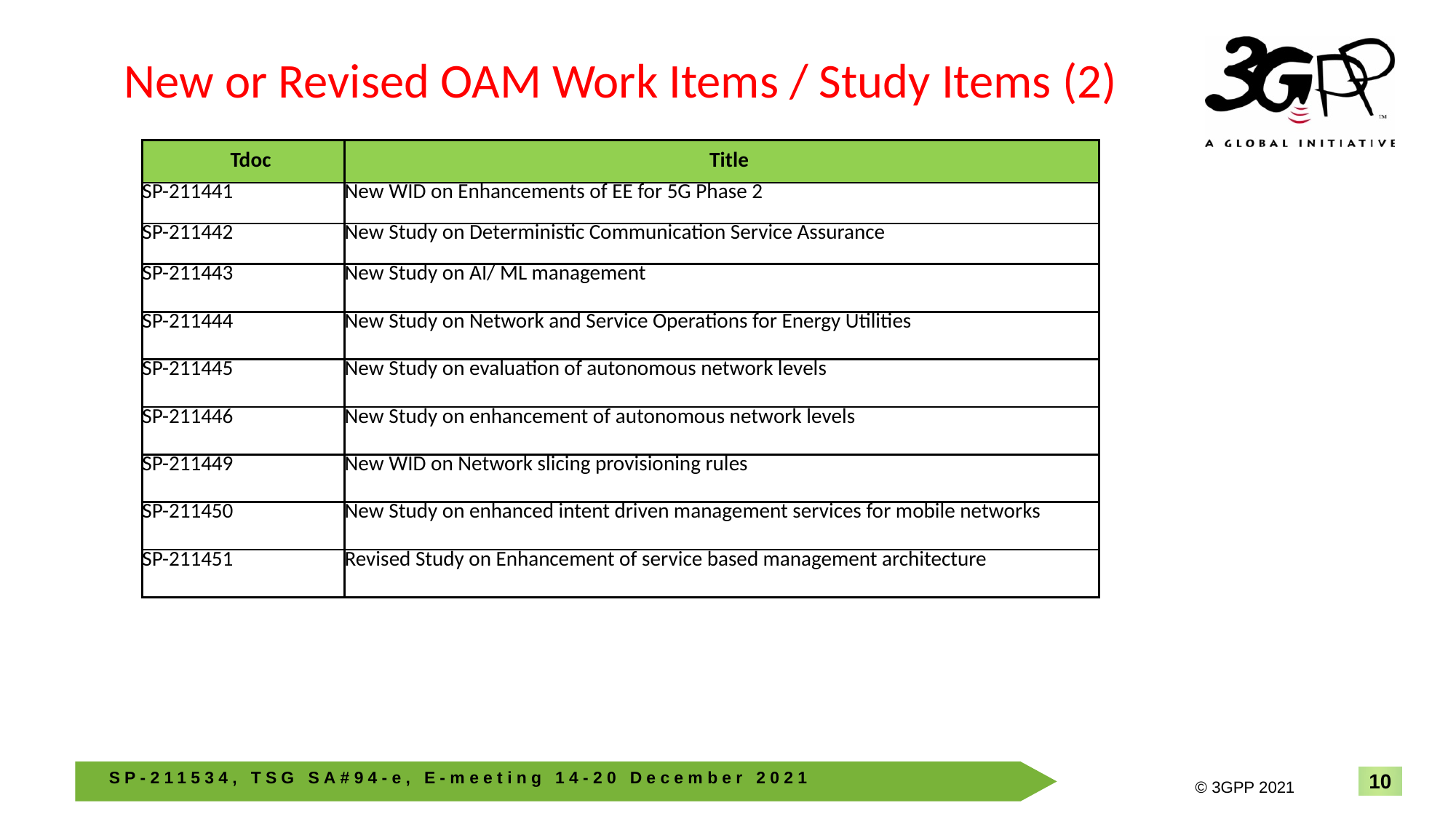

New or Revised OAM Work Items / Study Items (2)
| Tdoc | Title |
| --- | --- |
| SP-211441 | New WID on Enhancements of EE for 5G Phase 2 |
| SP-211442 | New Study on Deterministic Communication Service Assurance |
| SP-211443 | New Study on AI/ ML management |
| SP-211444 | New Study on Network and Service Operations for Energy Utilities |
| SP-211445 | New Study on evaluation of autonomous network levels |
| SP-211446 | New Study on enhancement of autonomous network levels |
| SP-211449 | New WID on Network slicing provisioning rules |
| SP-211450 | New Study on enhanced intent driven management services for mobile networks |
| SP-211451 | Revised Study on Enhancement of service based management architecture |